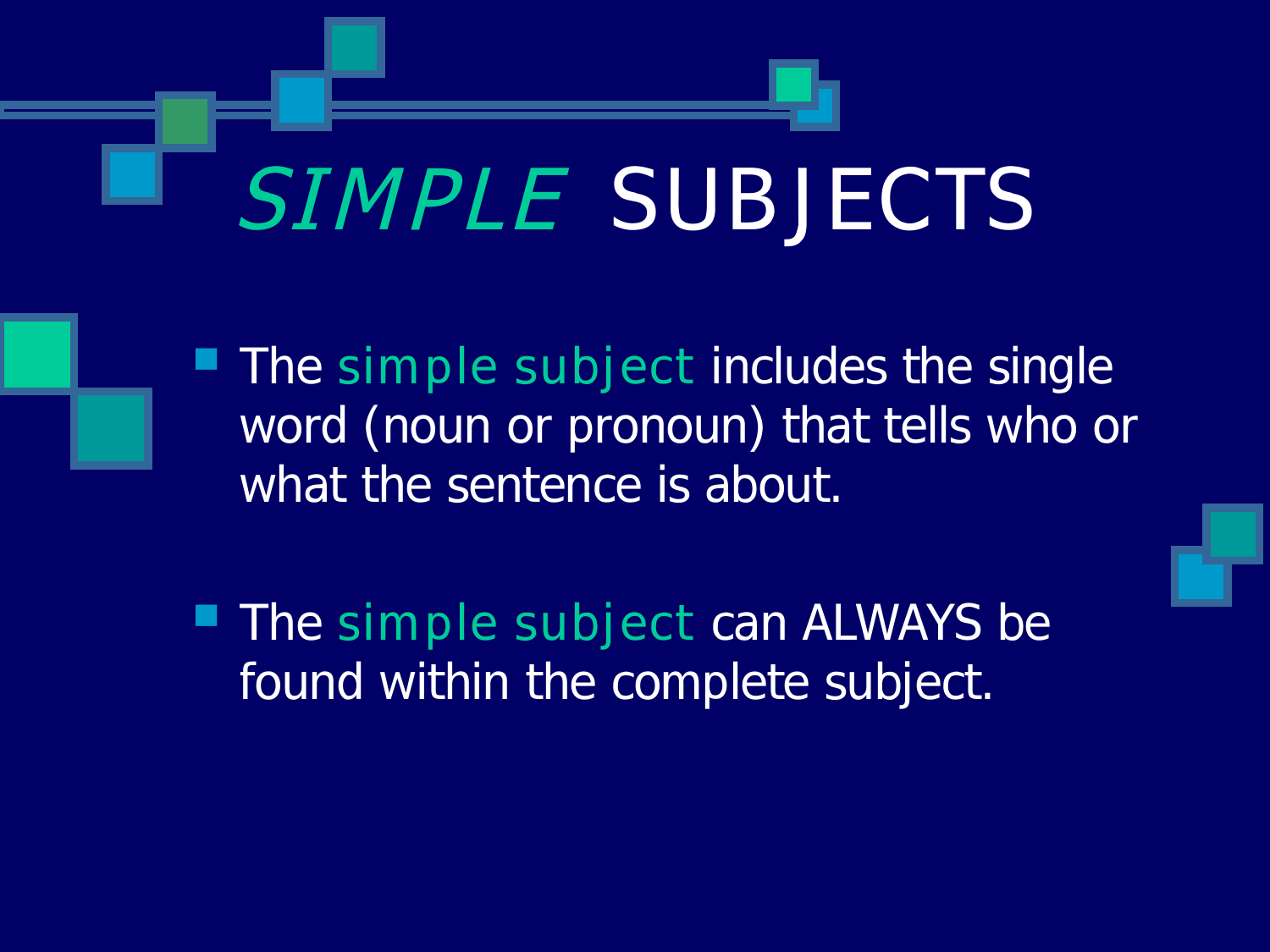

# SIMPLE  SUBJECTS
The simple subject includes the single  word (noun or pronoun) that tells who or what the sentence is about.

The simple subject can ALWAYS be found within the complete subject.